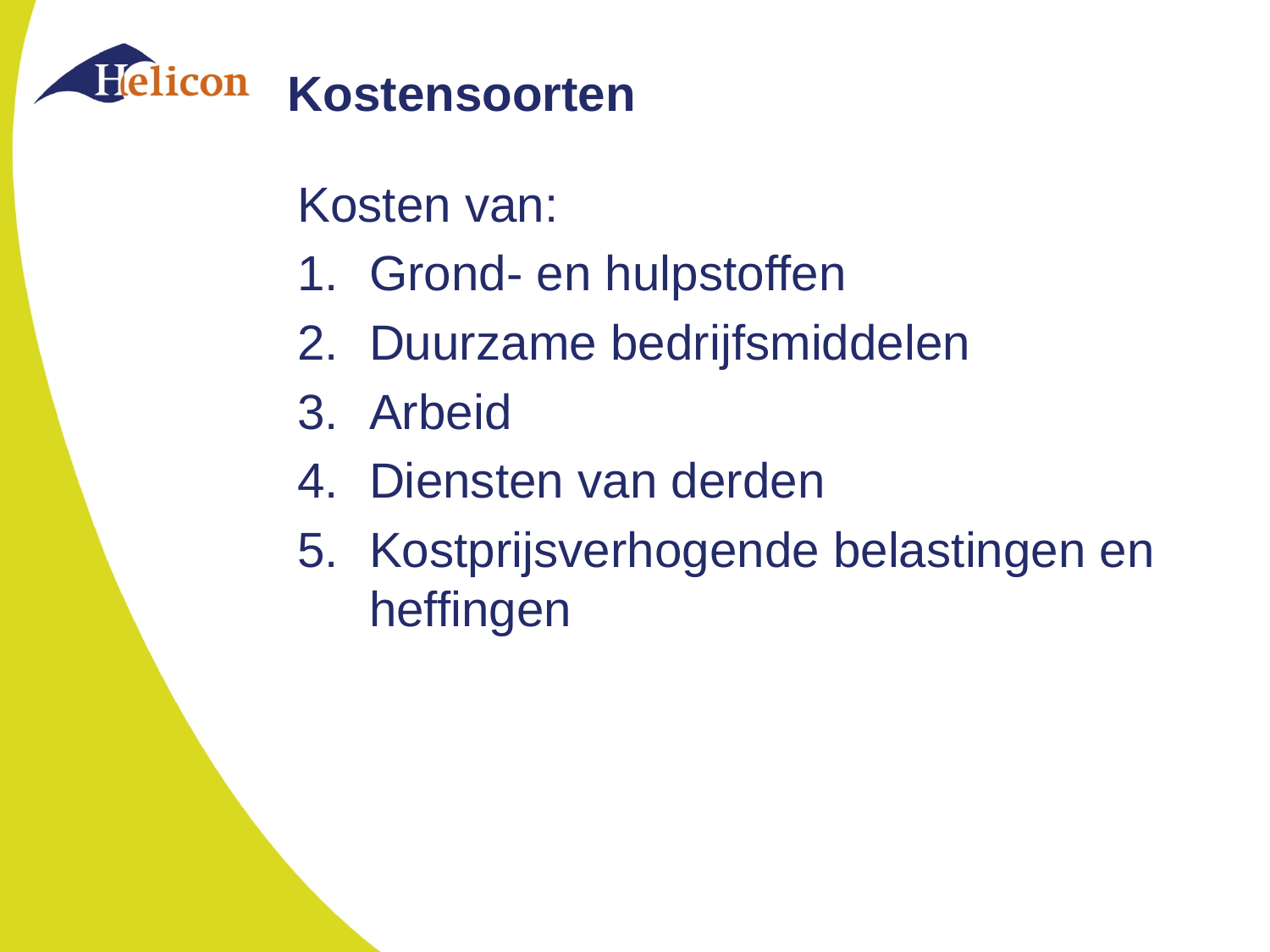

# Kostensoorten
Kosten van:
Grond- en hulpstoffen
Duurzame bedrijfsmiddelen
Arbeid
Diensten van derden
Kostprijsverhogende belastingen en heffingen